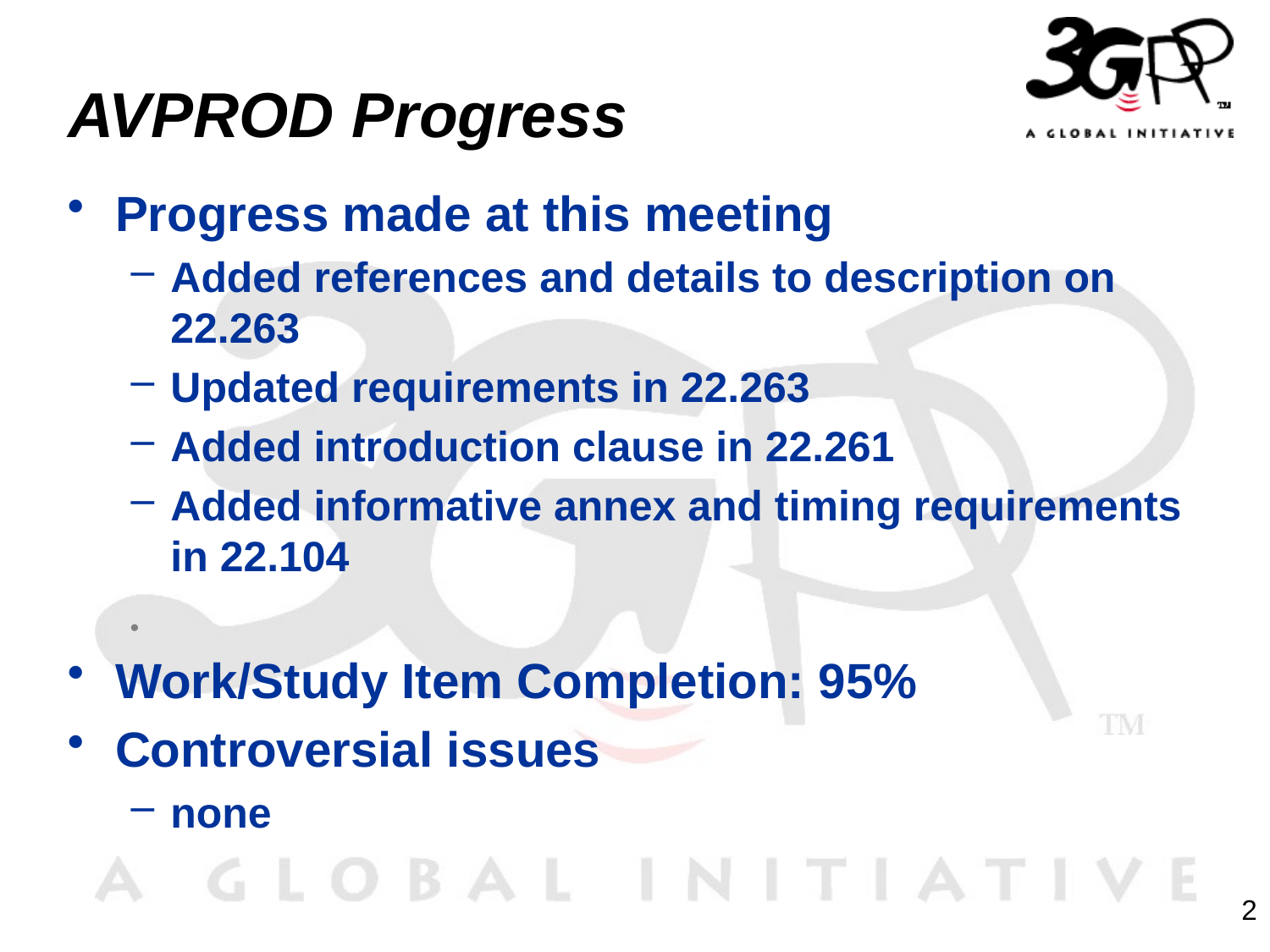

# AVPROD Progress
Progress made at this meeting
Added references and details to description on 22.263
Updated requirements in 22.263
Added introduction clause in 22.261
Added informative annex and timing requirements in 22.104
.
Work/Study Item Completion: 95%
Controversial issues
none
2